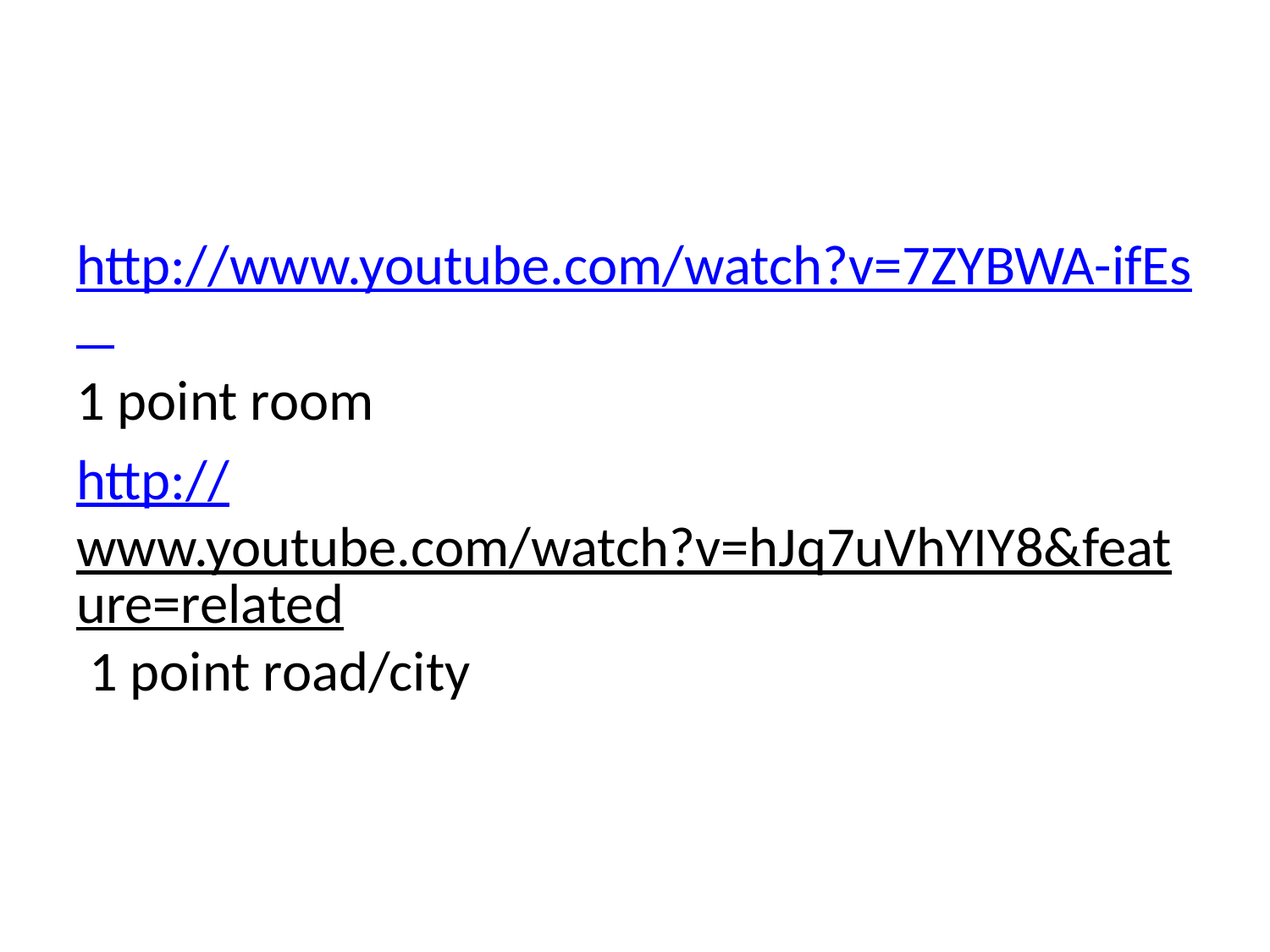

#
http://www.youtube.com/watch?v=7ZYBWA-ifEs
1 point room
http://www.youtube.com/watch?v=hJq7uVhYIY8&feature=related 1 point road/city